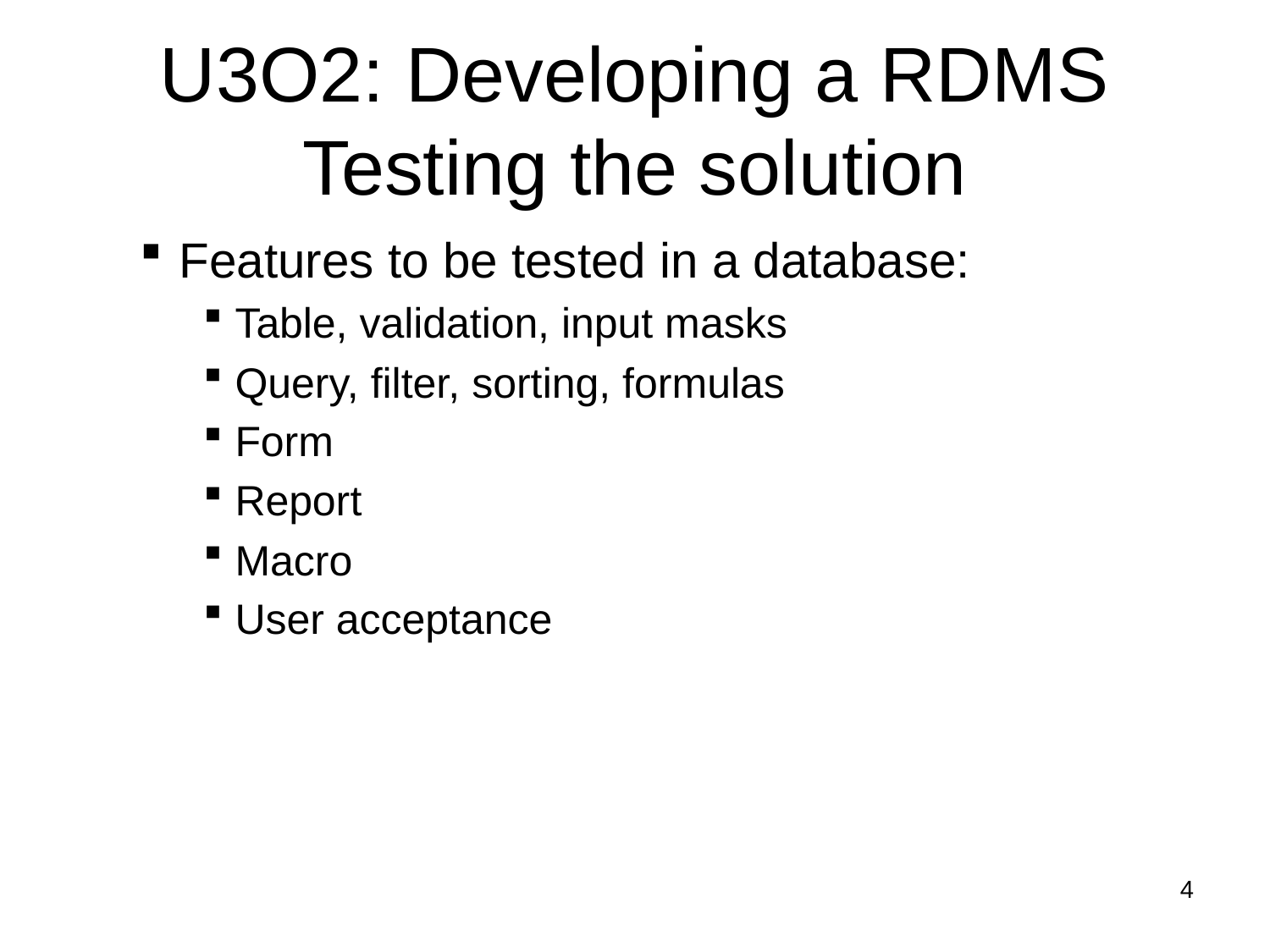

# U3O2: Developing a RDMS Testing the solution
Features to be tested in a database:
Table, validation, input masks
Query, filter, sorting, formulas
Form
Report
Macro
User acceptance

4